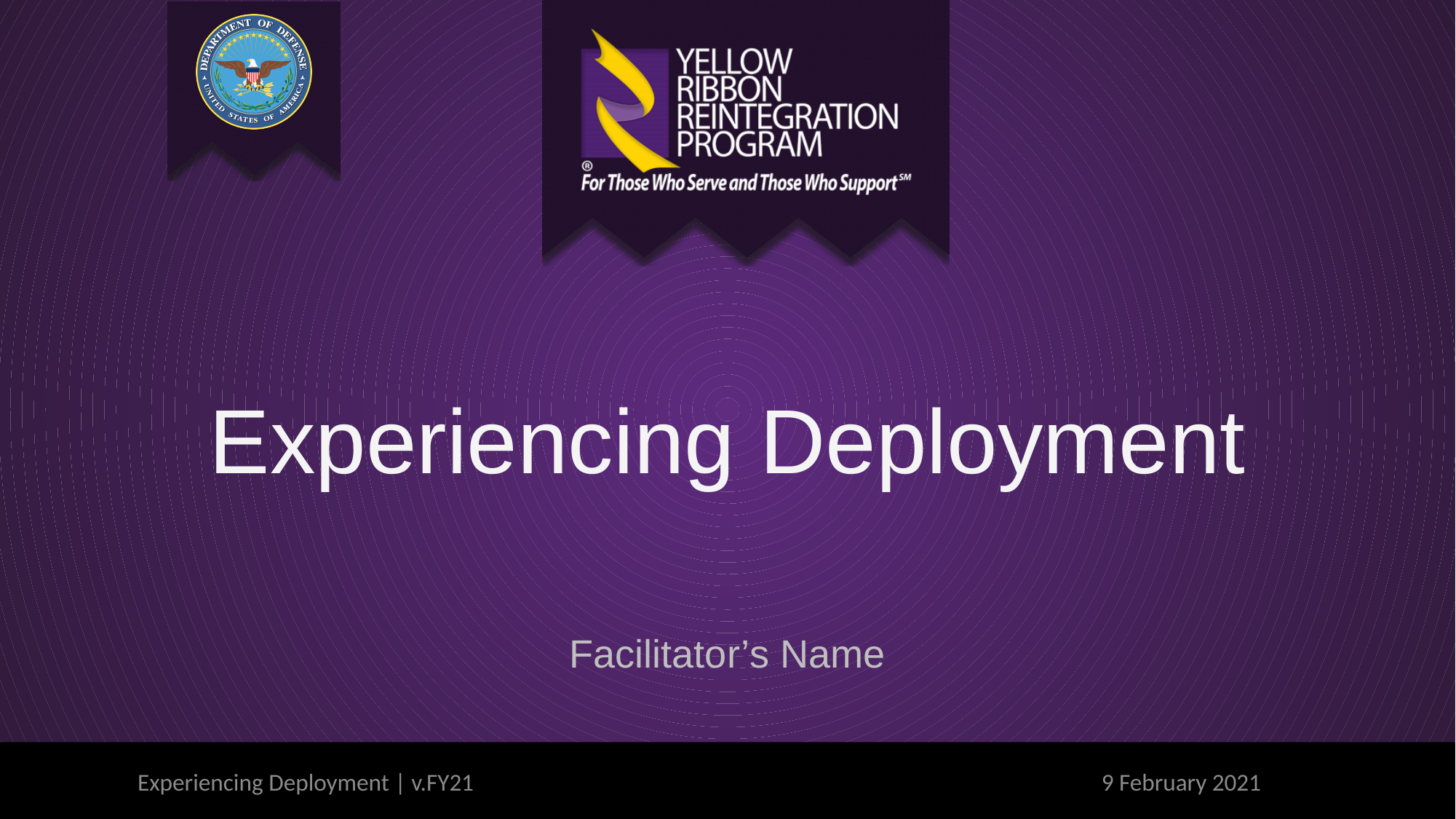

# Experiencing Deployment
Facilitator’s Name
Experiencing Deployment | v.FY21
9 February 2021
18